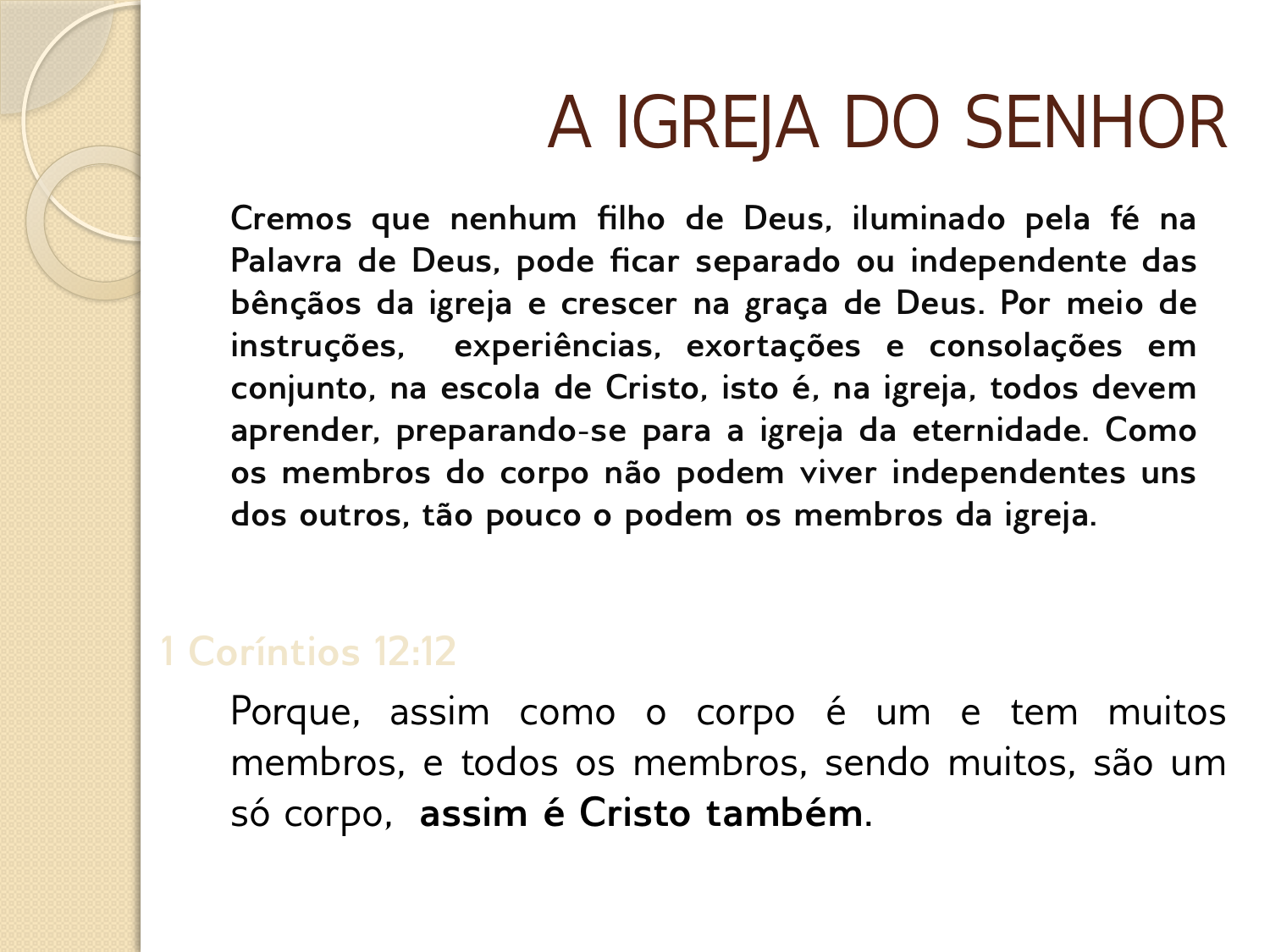

# A IGREJA DO SENHOR
Cremos que nenhum filho de Deus, iluminado pela fé na Palavra de Deus, pode ficar separado ou independente das bênçãos da igreja e crescer na graça de Deus. Por meio de instruções,  experiências, exortações e consolações em conjunto, na escola de Cristo, isto é, na igreja, todos devem aprender, preparando-se para a igreja da eternidade. Como os membros do corpo não podem viver independentes uns dos outros, tão pouco o podem os membros da igreja.
1 Coríntios 12:12
Porque, assim como o corpo é um e tem muitos membros, e todos os membros, sendo muitos, são um só corpo,  assim é Cristo também.